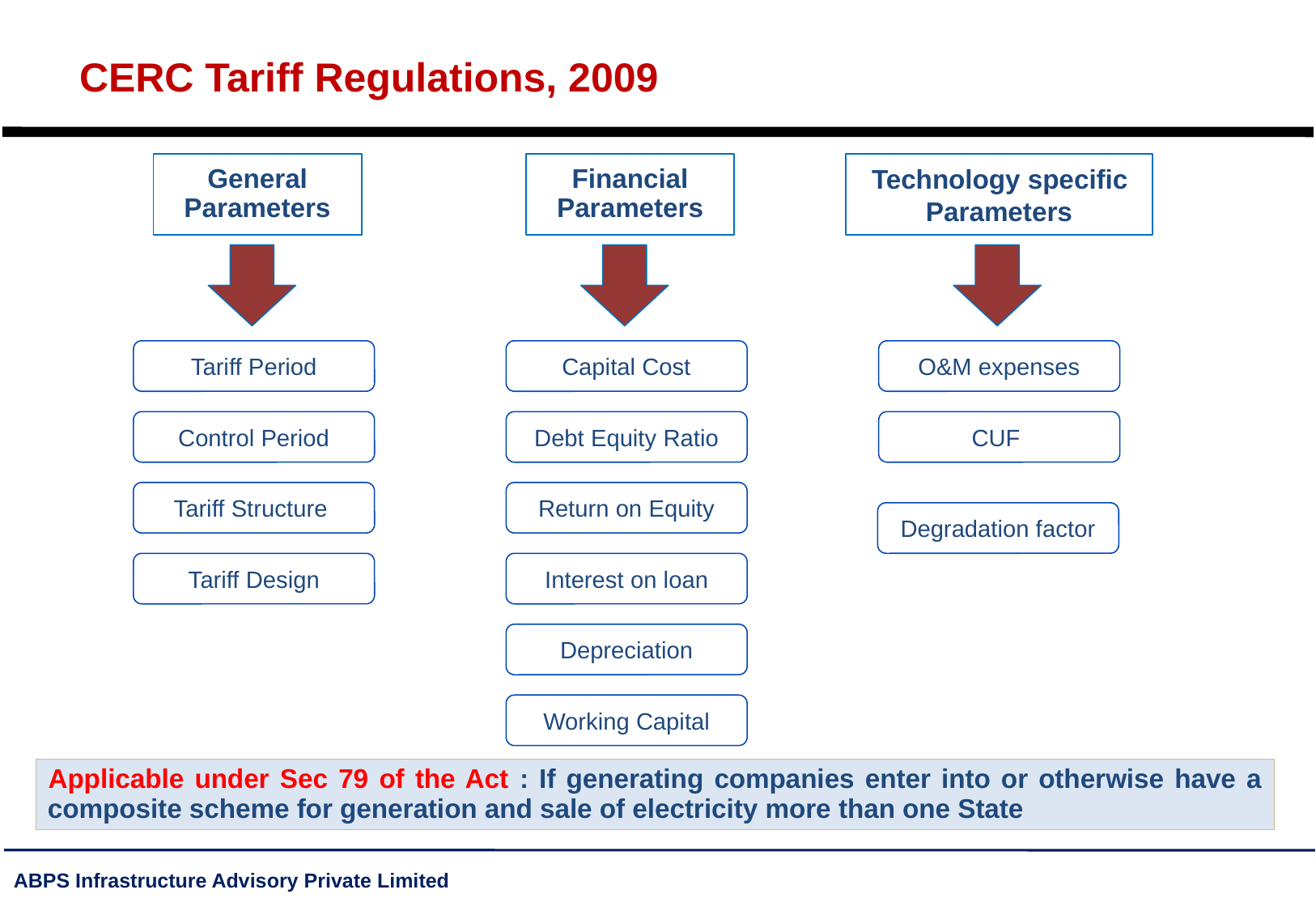

CERC Tariff Regulations, 2009
General
Parameters
Financial
Parameters
Technology specific Parameters

Tariff Period
Capital Cost
O&M expenses
Control Period
Debt Equity Ratio
CUF
Tariff Structure
Return on Equity
Degradation factor
Tariff Design
Interest on loan
Depreciation
Working Capital
Applicable under Sec 79 of the Act : If generating companies enter into or otherwise have a composite scheme for generation and sale of electricity more than one State